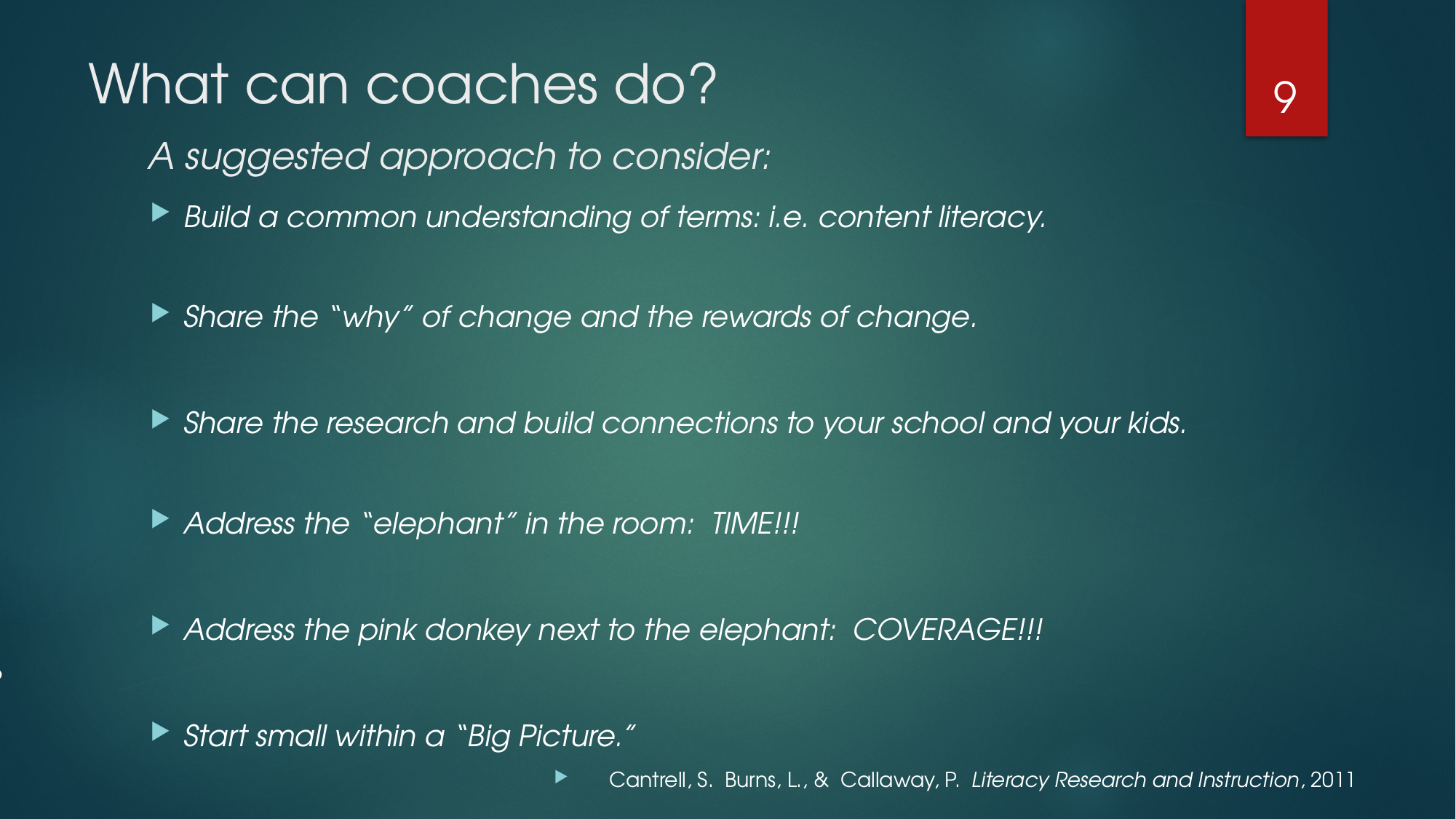

9
# What can coaches do? A suggested approach to consider:
Build a common understanding of terms: i.e. content literacy.

Share the “why” of change and the rewards of change.

Share the research and build connections to your school and your kids.

Address the “elephant” in the room:  TIME!!!

Address the pink donkey next to the elephant:  COVERAGE!!!

Start small within a “Big Picture.”
Cantrell, S.  Burns, L., &  Callaway, P.  Literacy Research and Instruction, 2011

?